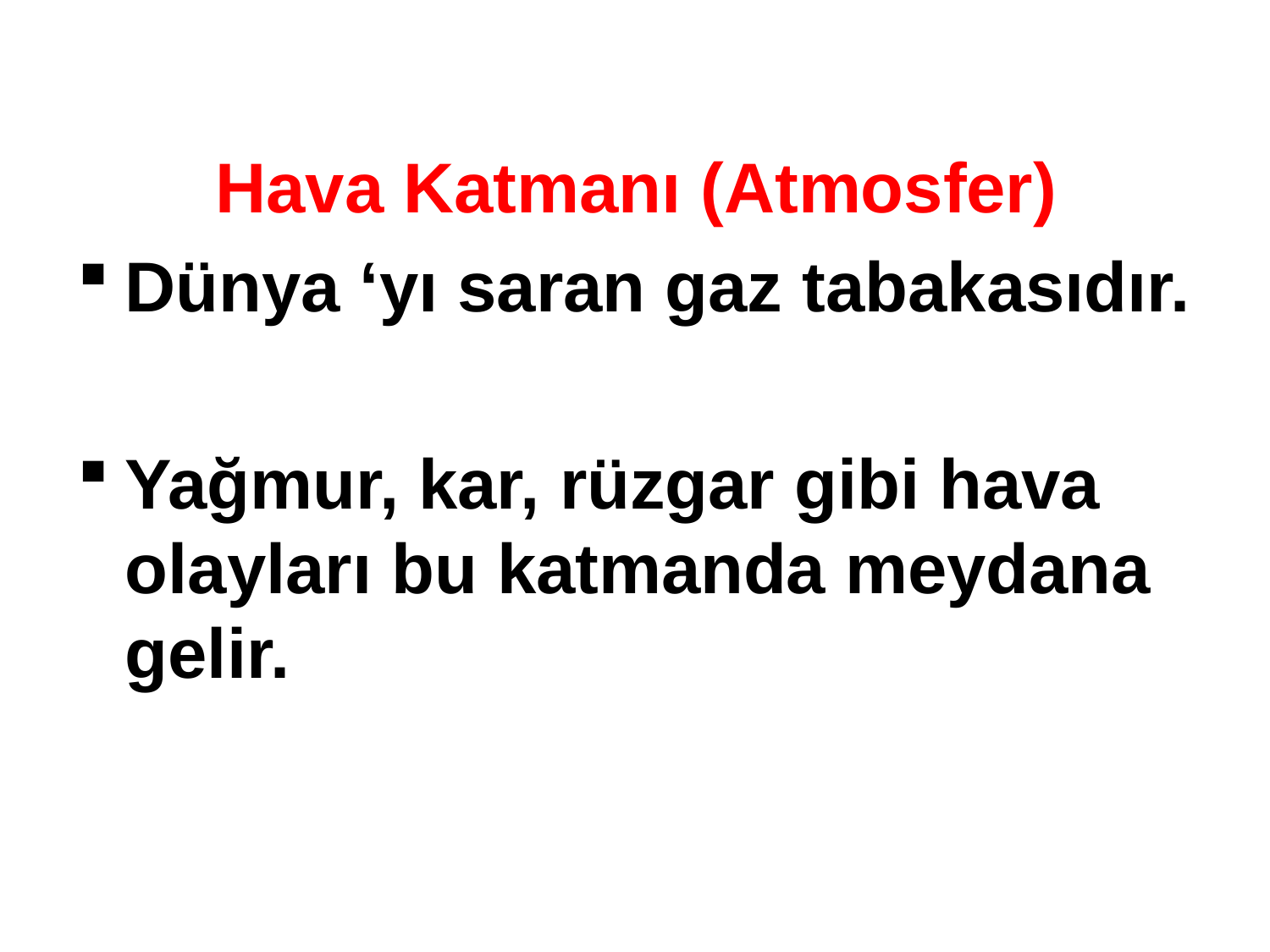

Hava Katmanı (Atmosfer)
Dünya ‘yı saran gaz tabakasıdır.

Yağmur, kar, rüzgar gibi hava olayları bu katmanda meydana gelir.